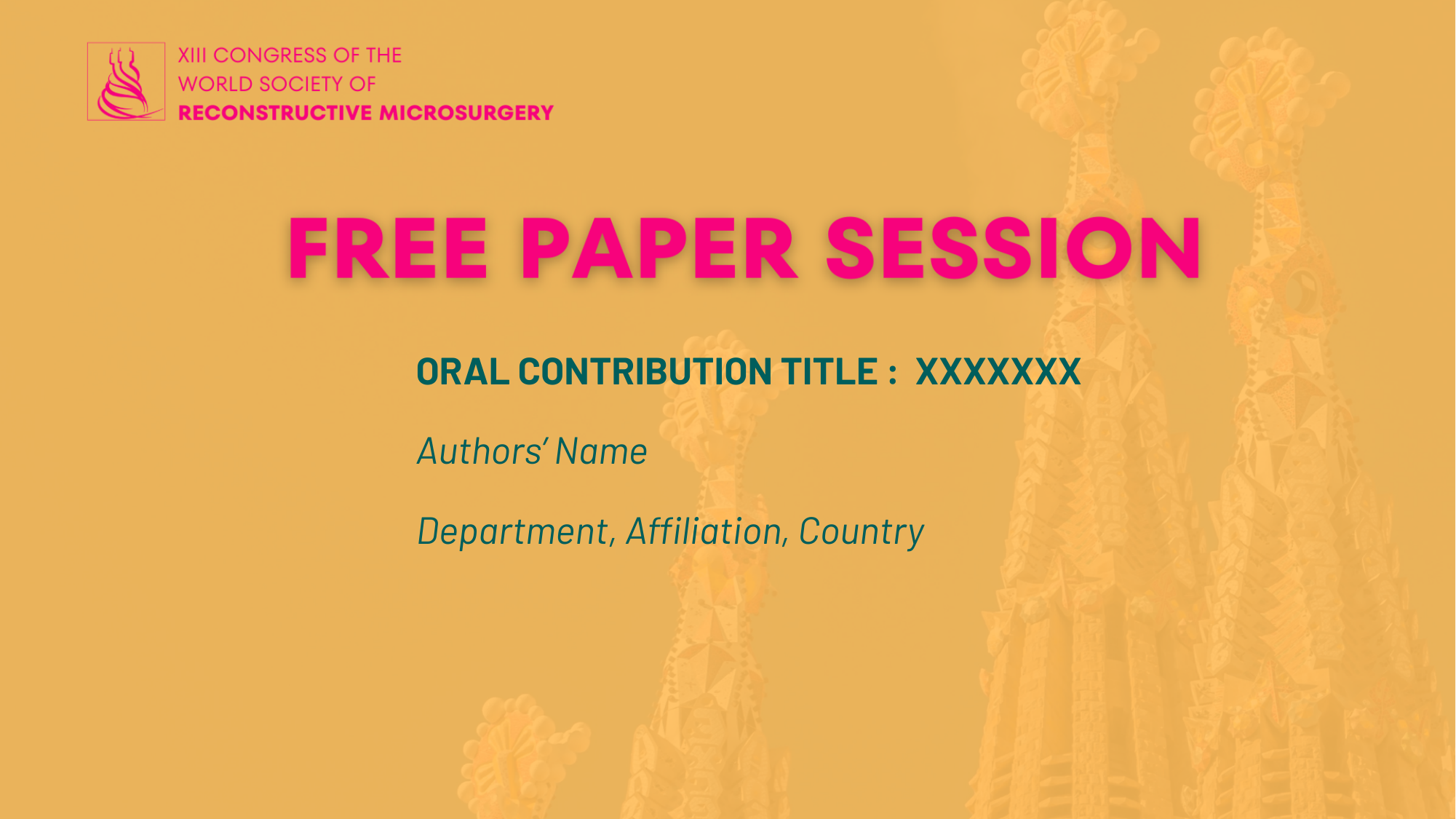

ORAL CONTRIBUTION TITLE :  XXXXXXX
Authors’ Name
Department, Affiliation, Country